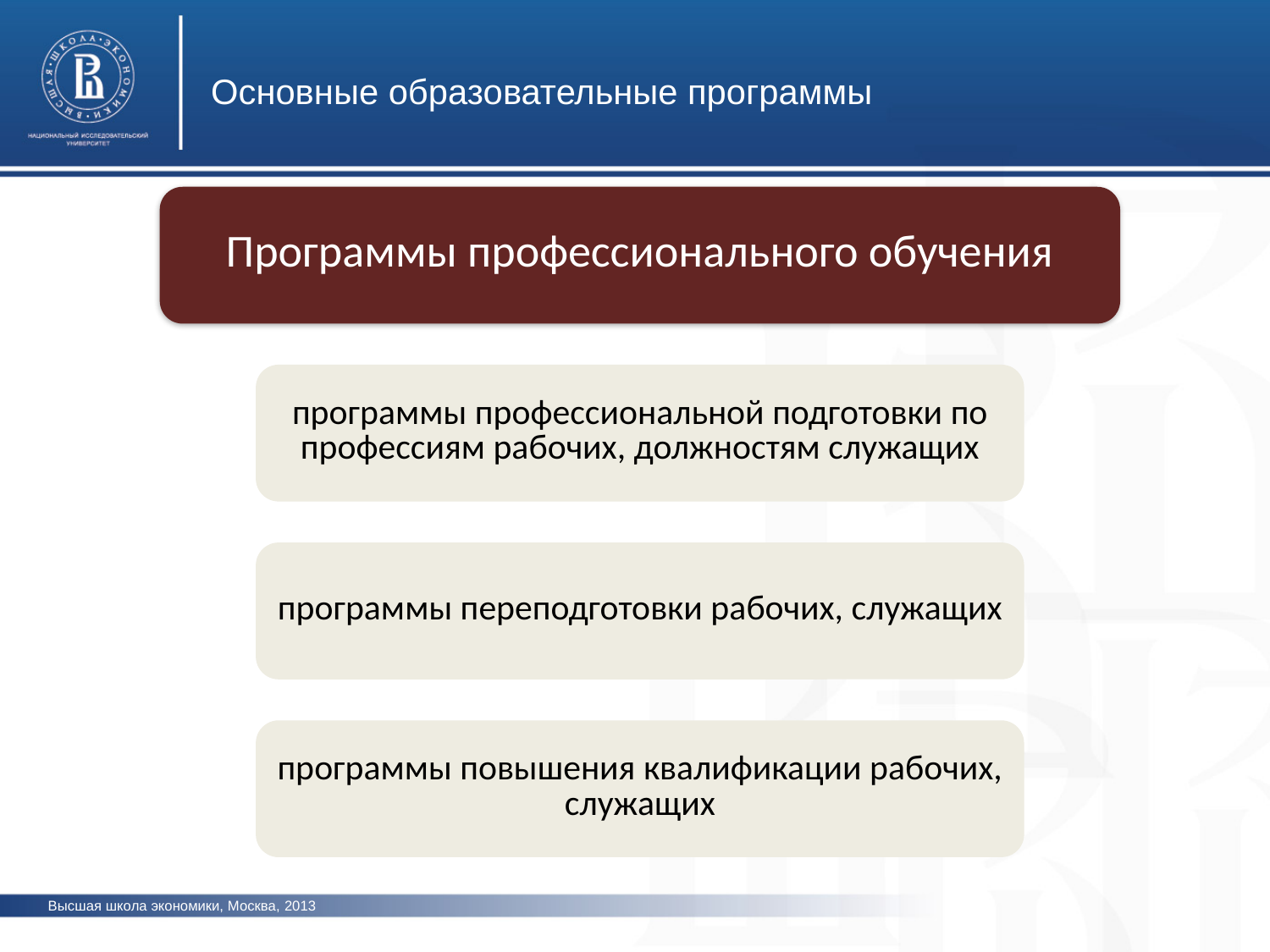

Основные образовательные программы
Программы профессионального обучения
программы профессиональной подготовки по профессиям рабочих, должностям служащих
программы переподготовки рабочих, служащих
программы повышения квалификации рабочих, служащих
Высшая школа экономики, Москва, 2013